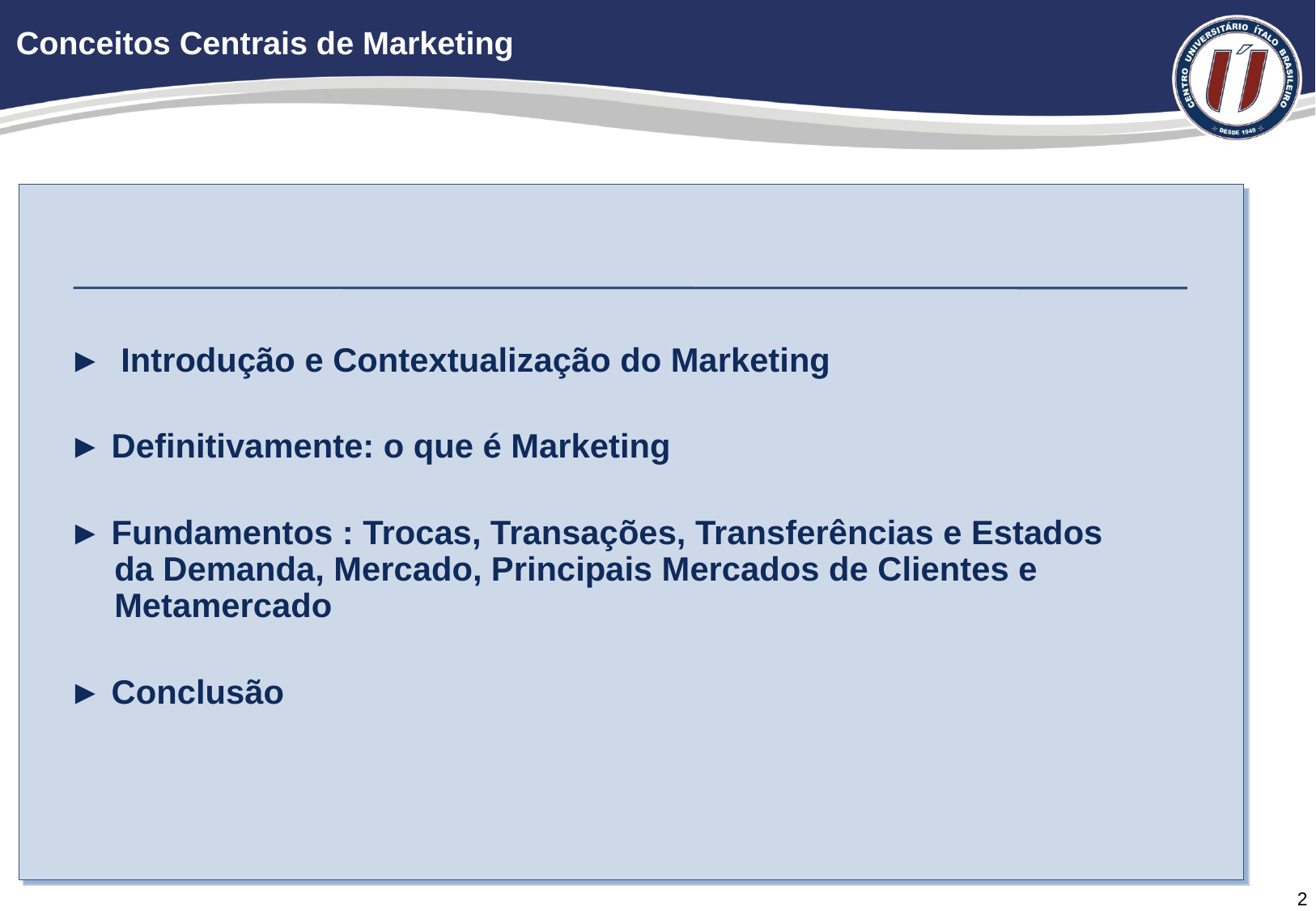

# Conceitos Centrais de Marketing

►  Introdução e Contextualização do Marketing

► Definitivamente: o que é Marketing

► Fundamentos : Trocas, Transações, Transferências e Estados da Demanda, Mercado, Principais Mercados de Clientes e Metamercado

► Conclusão

2